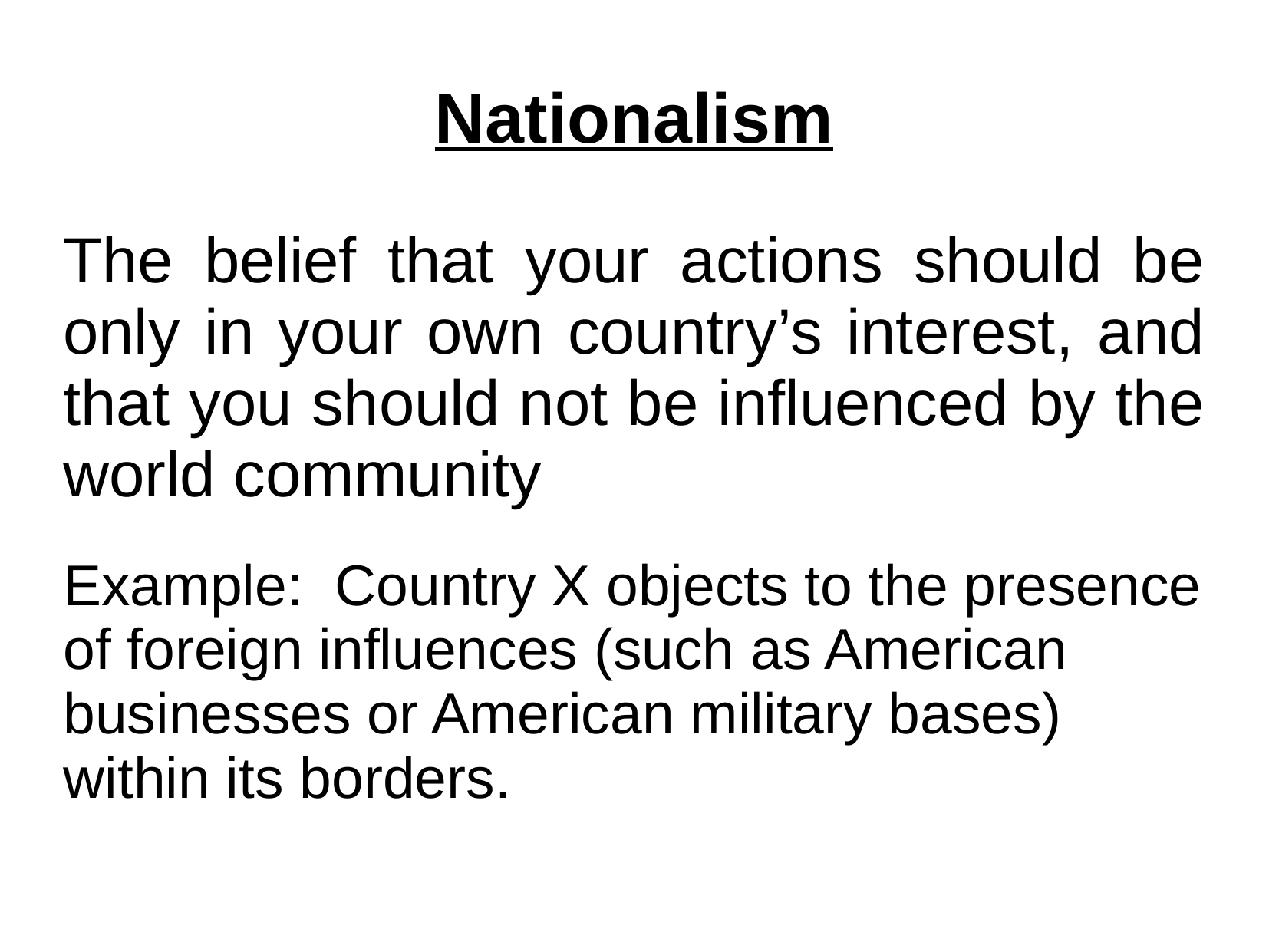

Nationalism
The belief that your actions should be only in your own country’s interest, and that you should not be influenced by the world community

Example:  Country X objects to the presence of foreign influences (such as American businesses or American military bases) within its borders.